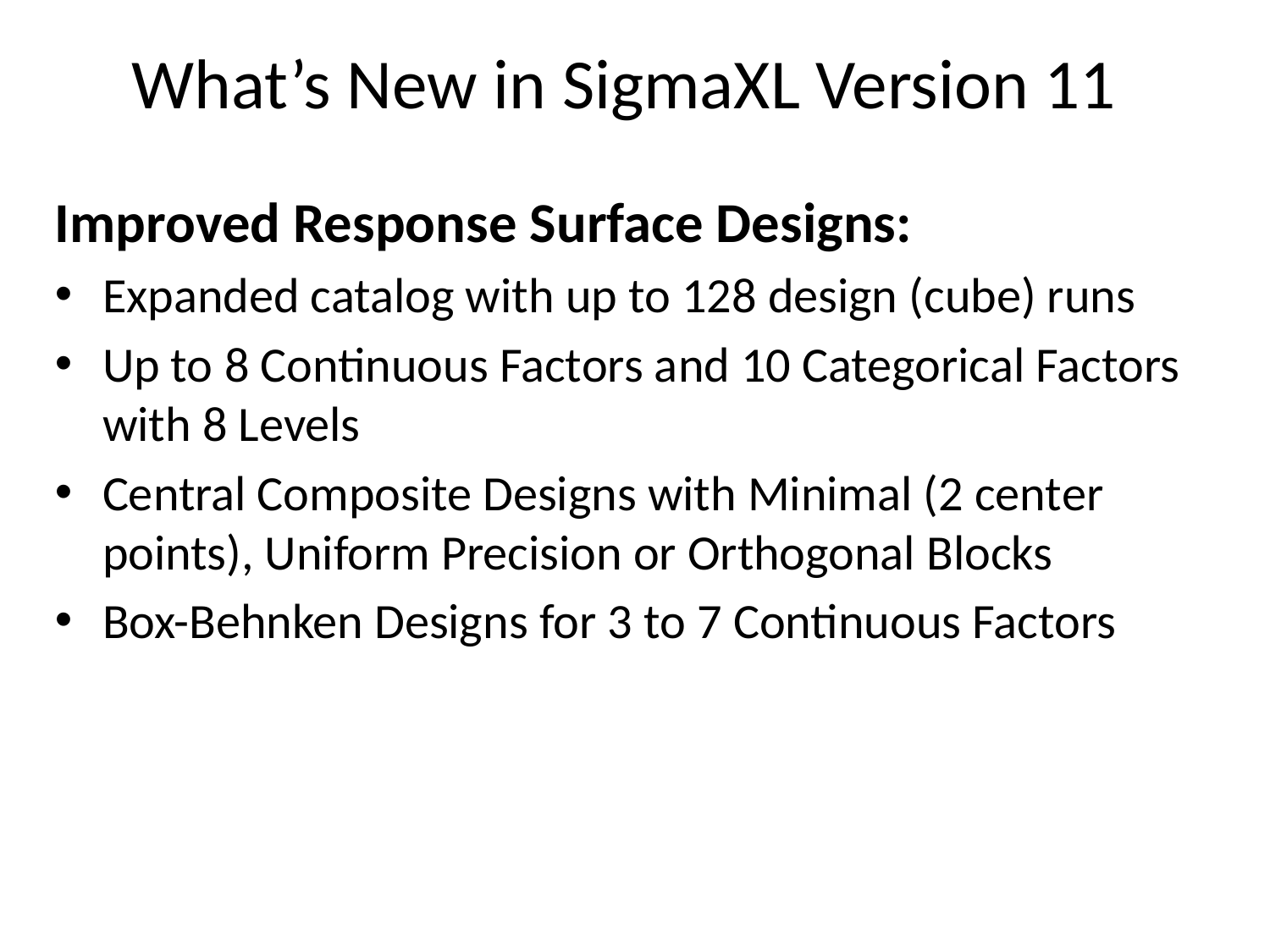

11
# What’s New in SigmaXL Version 11
Improved Response Surface Designs:
Expanded catalog with up to 128 design (cube) runs
Up to 8 Continuous Factors and 10 Categorical Factors with 8 Levels
Central Composite Designs with Minimal (2 center points), Uniform Precision or Orthogonal Blocks
Box-Behnken Designs for 3 to 7 Continuous Factors